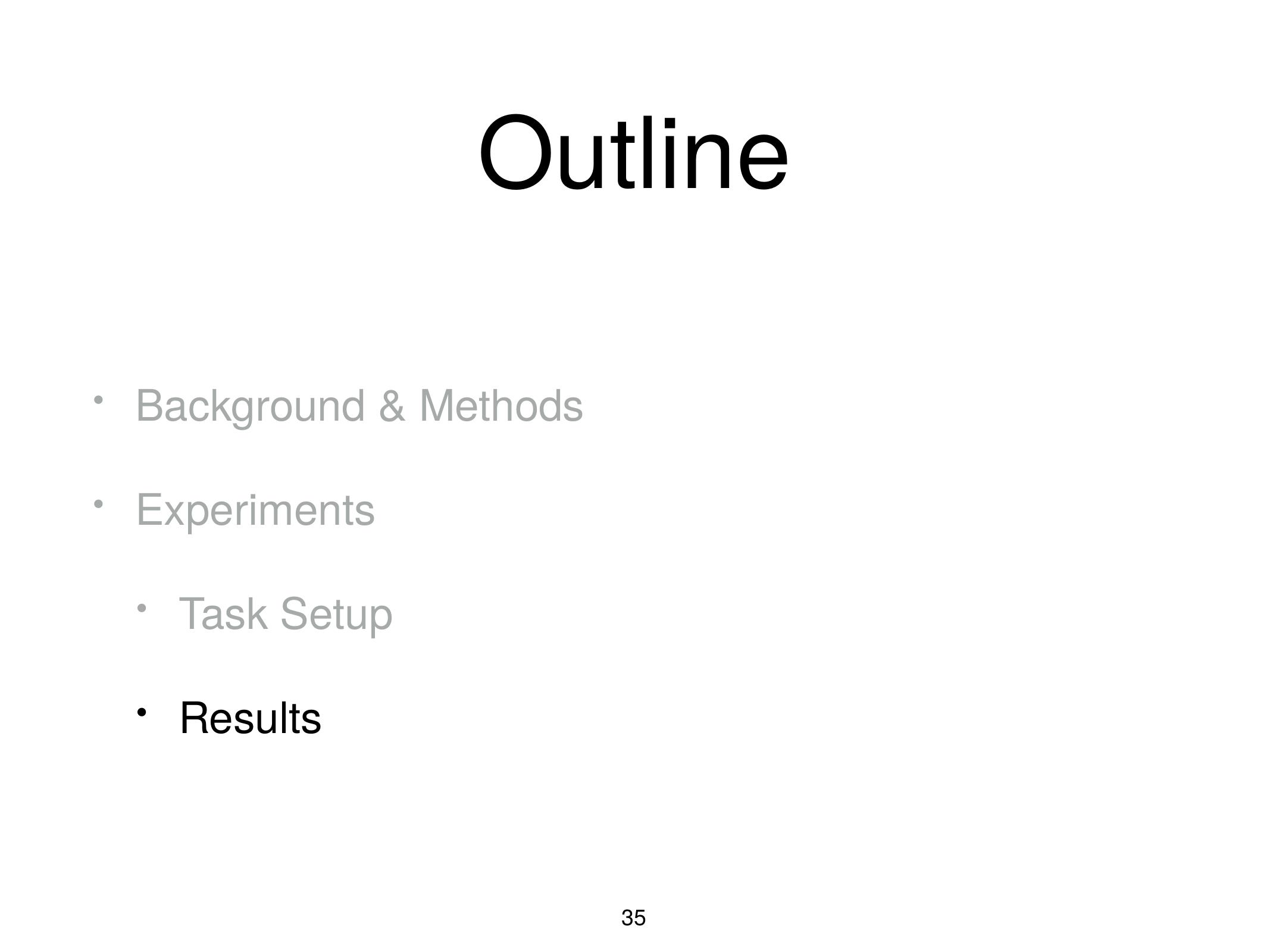

# Outline
Background & Methods
Experiments
Task Setup
Results
35